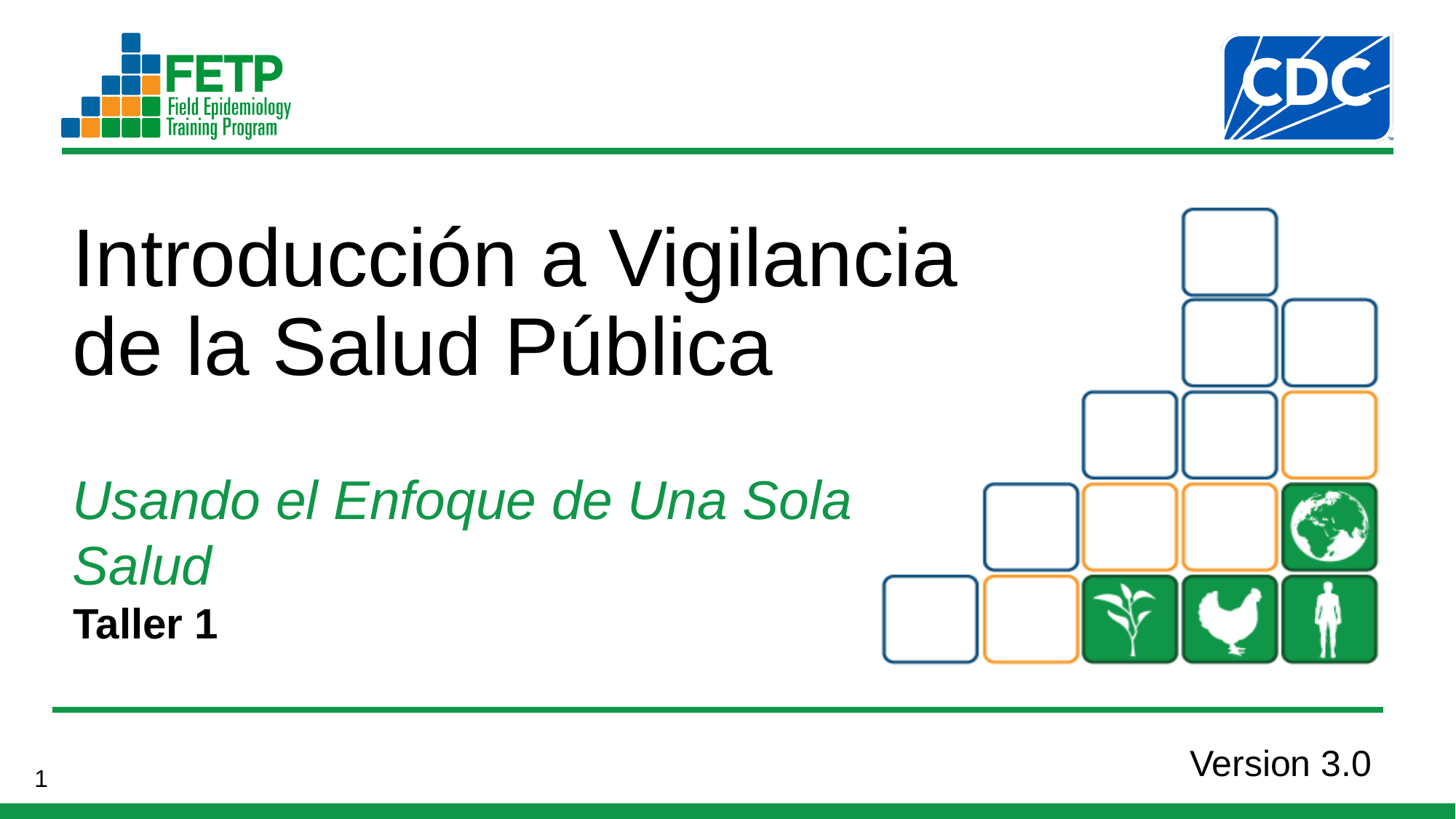

Introducción a Vigilancia
de la Salud Pública

Taller 1